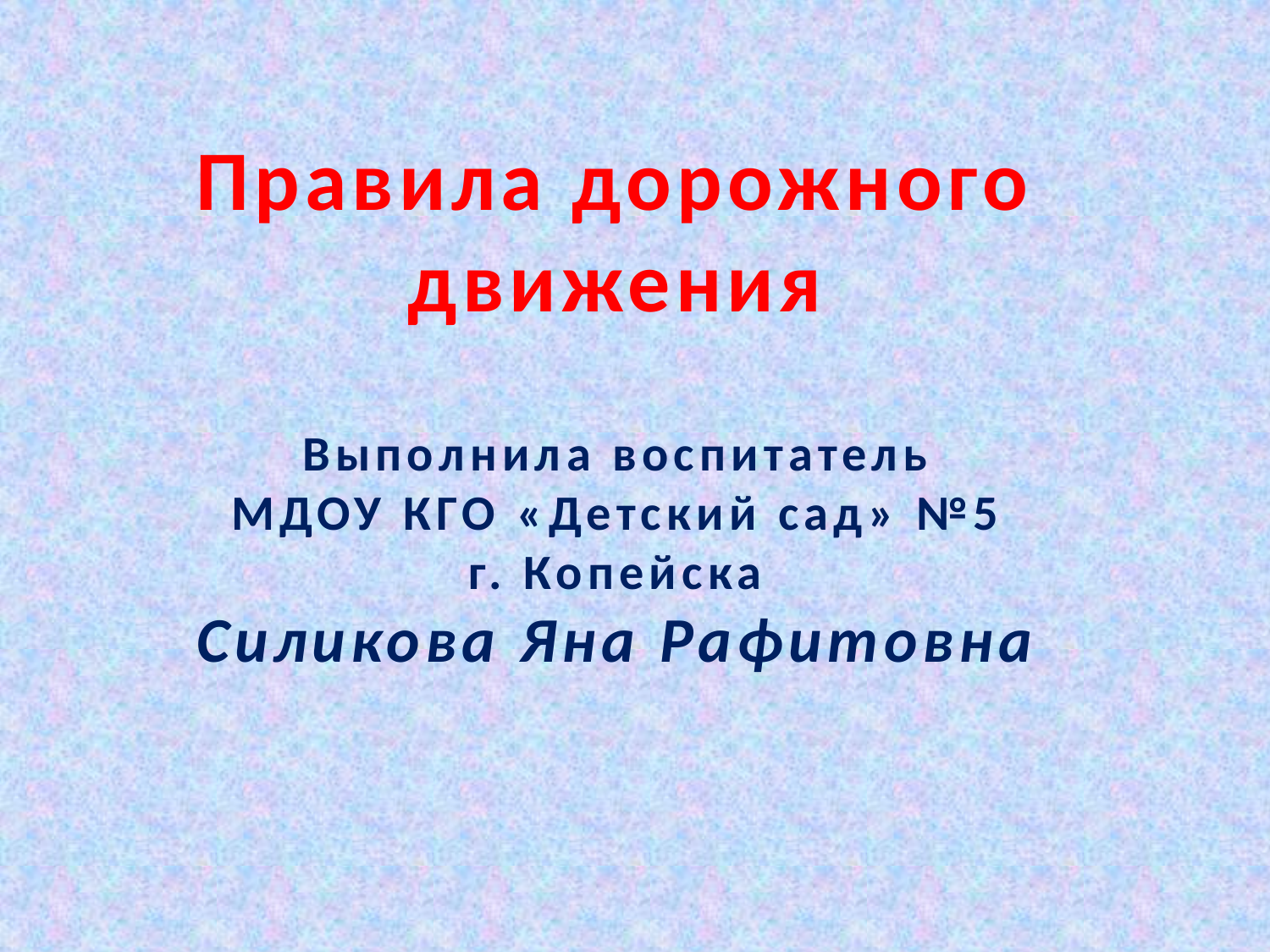

Правила дорожного движения

Выполнила воспитатель
МДОУ КГО «Детский сад» №5
г. Копейска
Силикова Яна Рафитовна